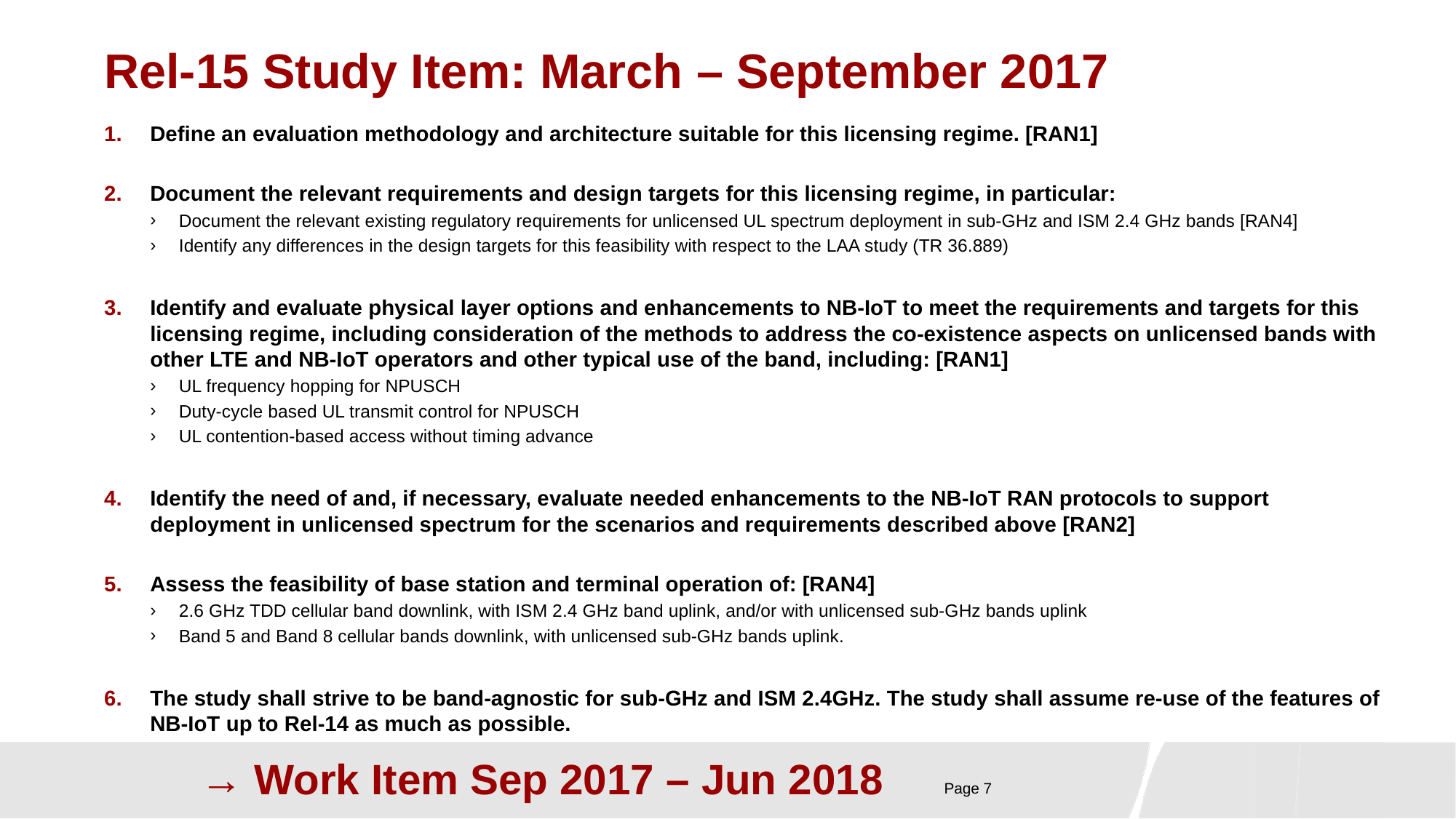

# Rel-15 Study Item: March – September 2017
Define an evaluation methodology and architecture suitable for this licensing regime. [RAN1]

Document the relevant requirements and design targets for this licensing regime, in particular:
Document the relevant existing regulatory requirements for unlicensed UL spectrum deployment in sub-GHz and ISM 2.4 GHz bands [RAN4]
Identify any differences in the design targets for this feasibility with respect to the LAA study (TR 36.889)

Identify and evaluate physical layer options and enhancements to NB-IoT to meet the requirements and targets for this licensing regime, including consideration of the methods to address the co-existence aspects on unlicensed bands with other LTE and NB-IoT operators and other typical use of the band, including: [RAN1]
UL frequency hopping for NPUSCH
Duty-cycle based UL transmit control for NPUSCH
UL contention-based access without timing advance

Identify the need of and, if necessary, evaluate needed enhancements to the NB-IoT RAN protocols to support deployment in unlicensed spectrum for the scenarios and requirements described above [RAN2]

Assess the feasibility of base station and terminal operation of: [RAN4]
2.6 GHz TDD cellular band downlink, with ISM 2.4 GHz band uplink, and/or with unlicensed sub-GHz bands uplink
Band 5 and Band 8 cellular bands downlink, with unlicensed sub-GHz bands uplink.

The study shall strive to be band-agnostic for sub-GHz and ISM 2.4GHz. The study shall assume re-use of the features of NB-IoT up to Rel-14 as much as possible.
→ Work Item Sep 2017 – Jun 2018